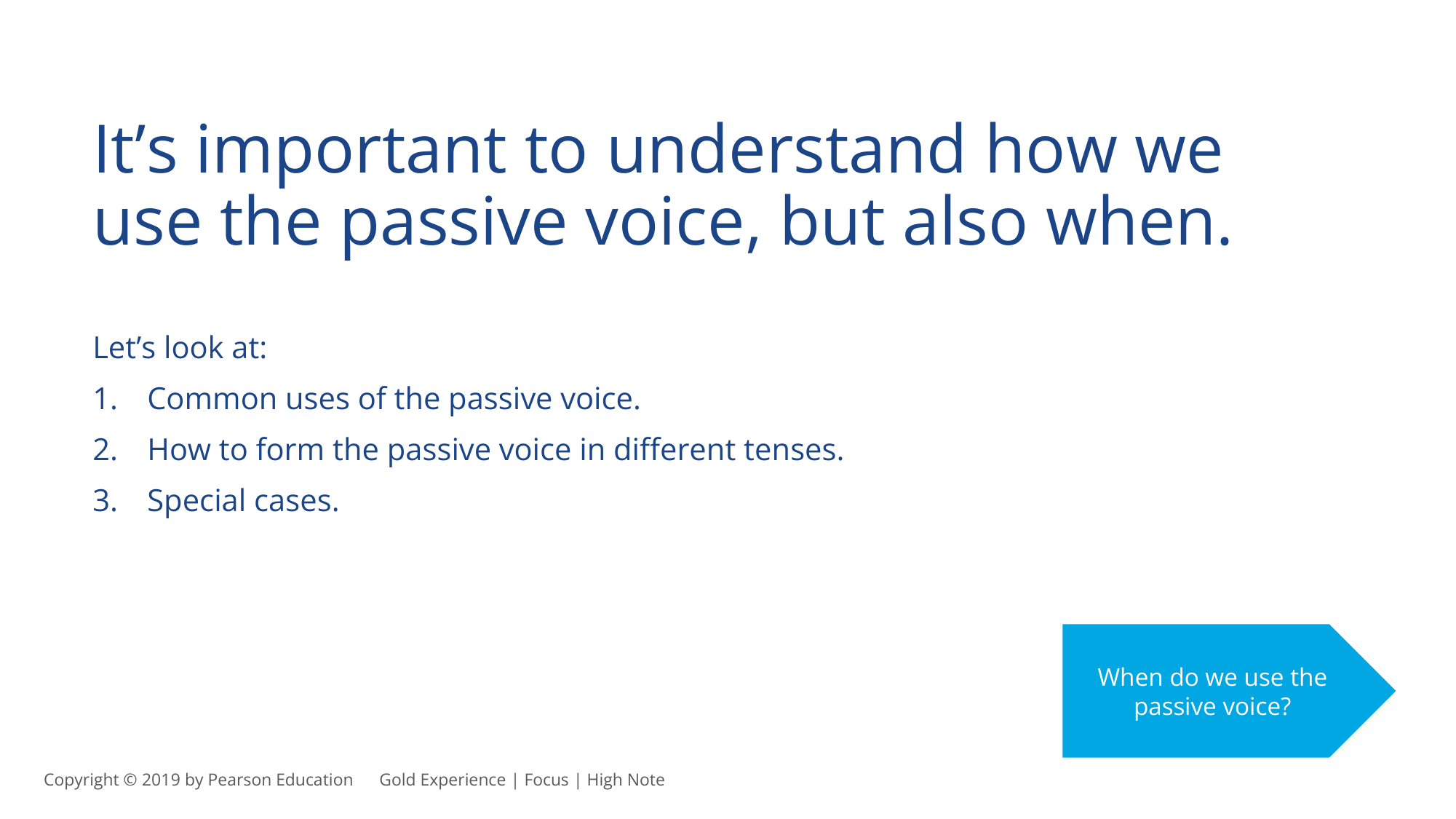

It’s important to understand how we use the passive voice, but also when.
Let’s look at:
Common uses of the passive voice.
How to form the passive voice in different tenses.
Special cases.

When do we use the passive voice?
Copyright © 2019 by Pearson Education      Gold Experience | Focus | High Note